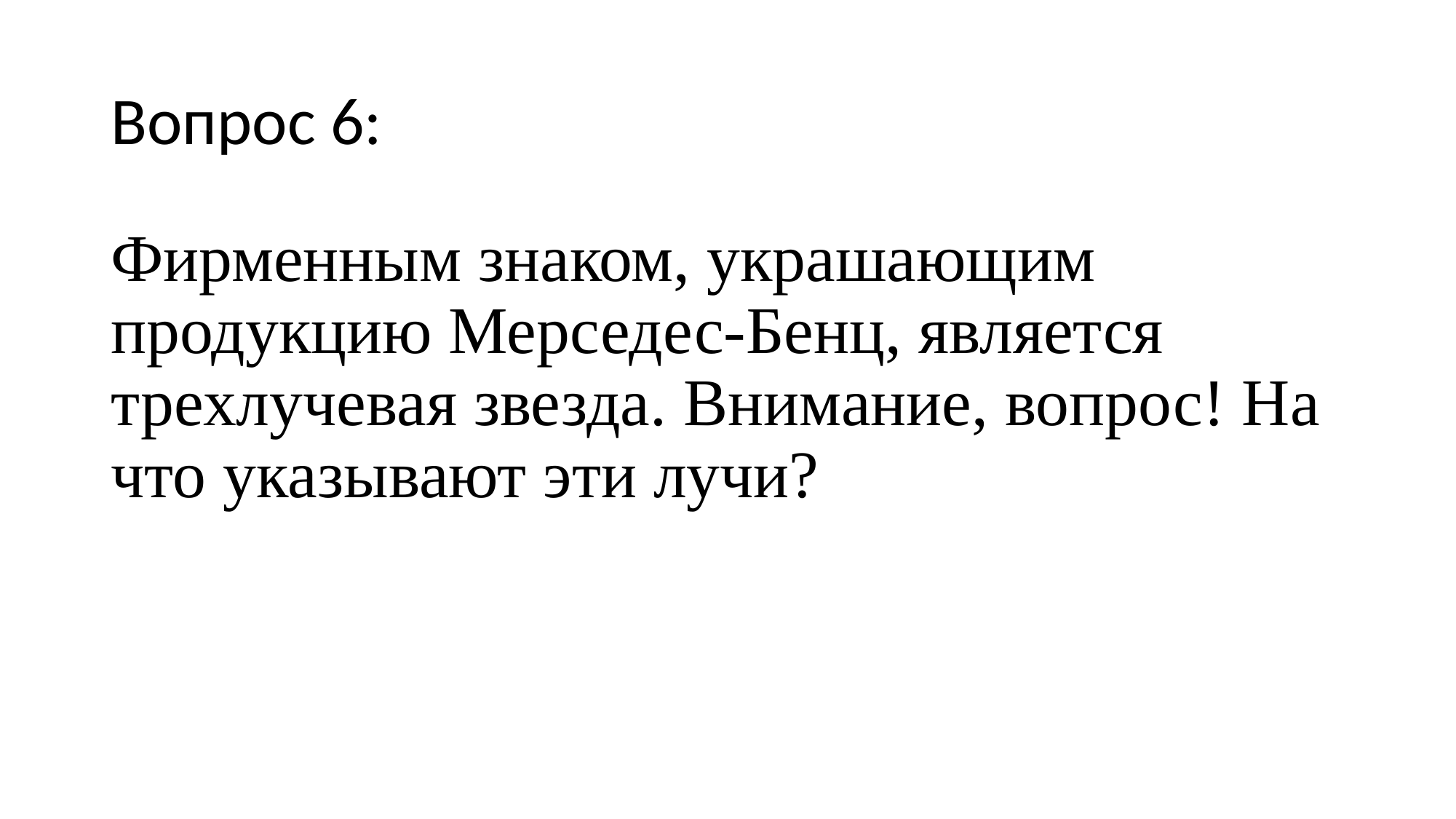

# Вопрос 6:
Фирменным знаком, украшающим продукцию Мерседес-Бенц, является трехлучевая звезда. Внимание, вопрос! На что указывают эти лучи?